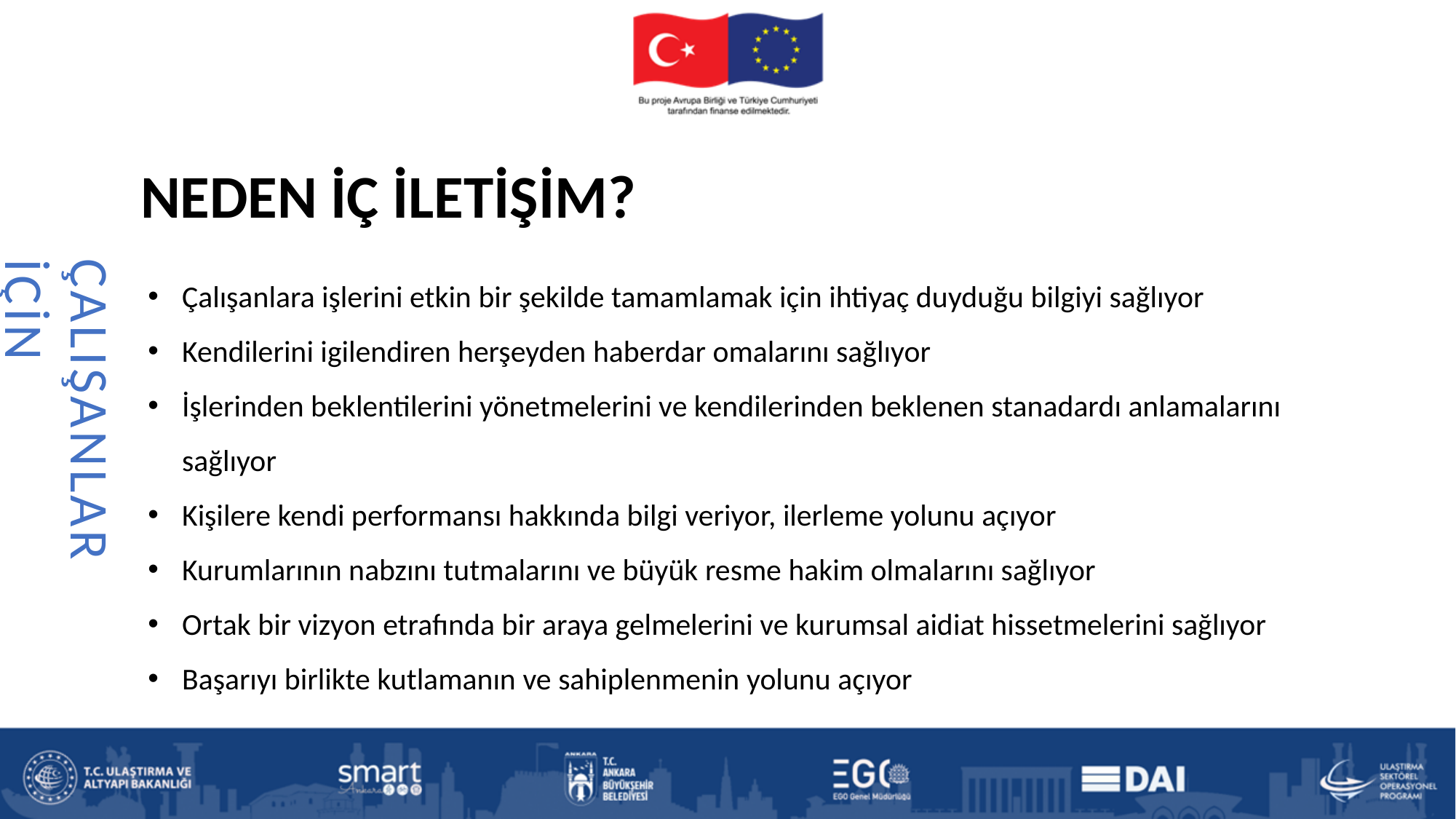

# NEDEN İÇ İLETİŞİM?
ÇALIŞANLAR İÇİN
Çalışanlara işlerini etkin bir şekilde tamamlamak için ihtiyaç duyduğu bilgiyi sağlıyor
Kendilerini igilendiren herşeyden haberdar omalarını sağlıyor
İşlerinden beklentilerini yönetmelerini ve kendilerinden beklenen stanadardı anlamalarını sağlıyor
Kişilere kendi performansı hakkında bilgi veriyor, ilerleme yolunu açıyor
Kurumlarının nabzını tutmalarını ve büyük resme hakim olmalarını sağlıyor
Ortak bir vizyon etrafında bir araya gelmelerini ve kurumsal aidiat hissetmelerini sağlıyor
Başarıyı birlikte kutlamanın ve sahiplenmenin yolunu açıyor